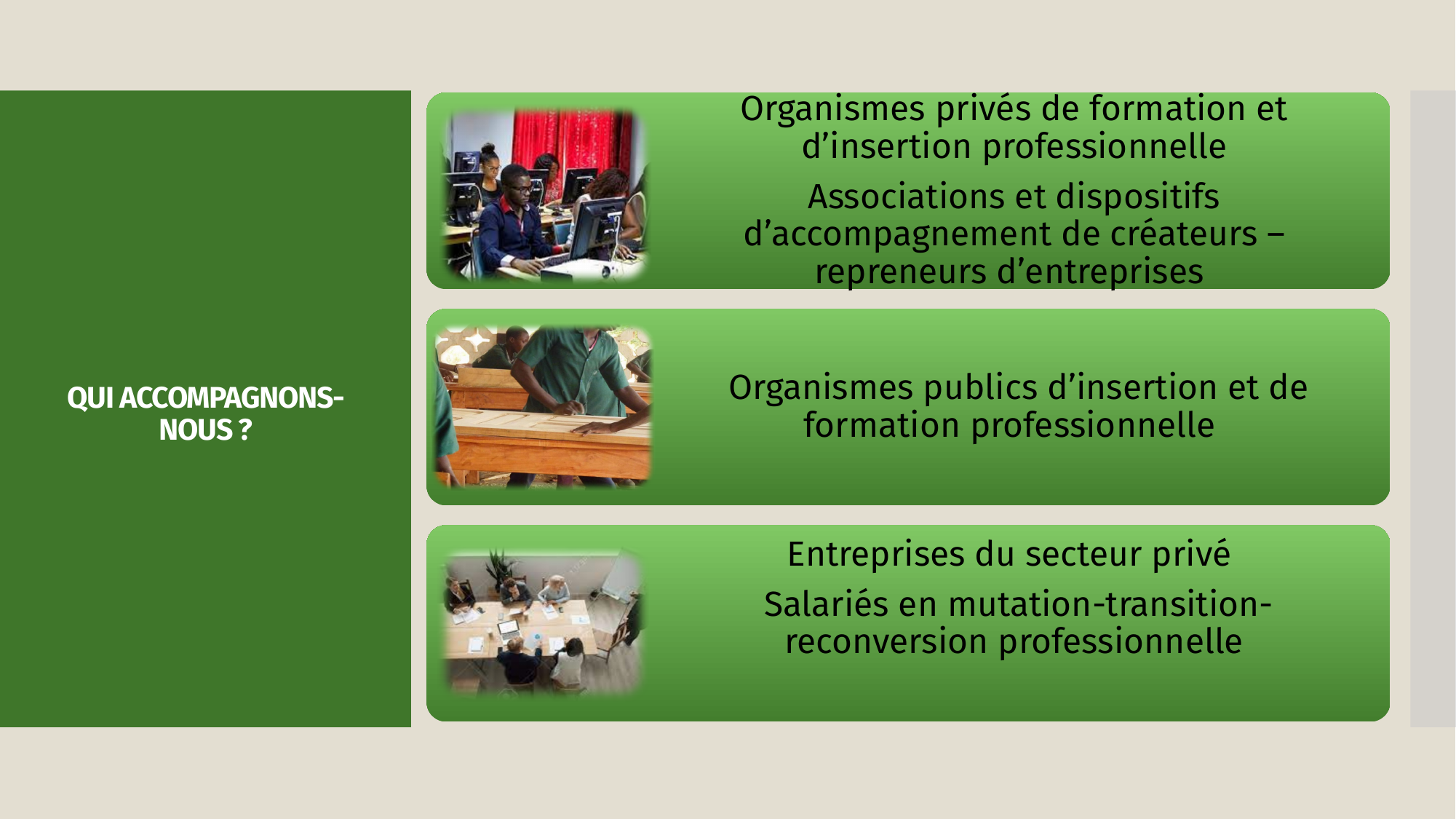

Organismes privés de formation et d’insertion professionnelle
Associations et dispositifs d’accompagnement de créateurs – repreneurs d’entreprises
 Organismes publics d’insertion et de formation professionnelle
Entreprises du secteur privé
 Salariés en mutation-transition-reconversion professionnelle

# QUI ACCOMPAGNONS-NOUS ?